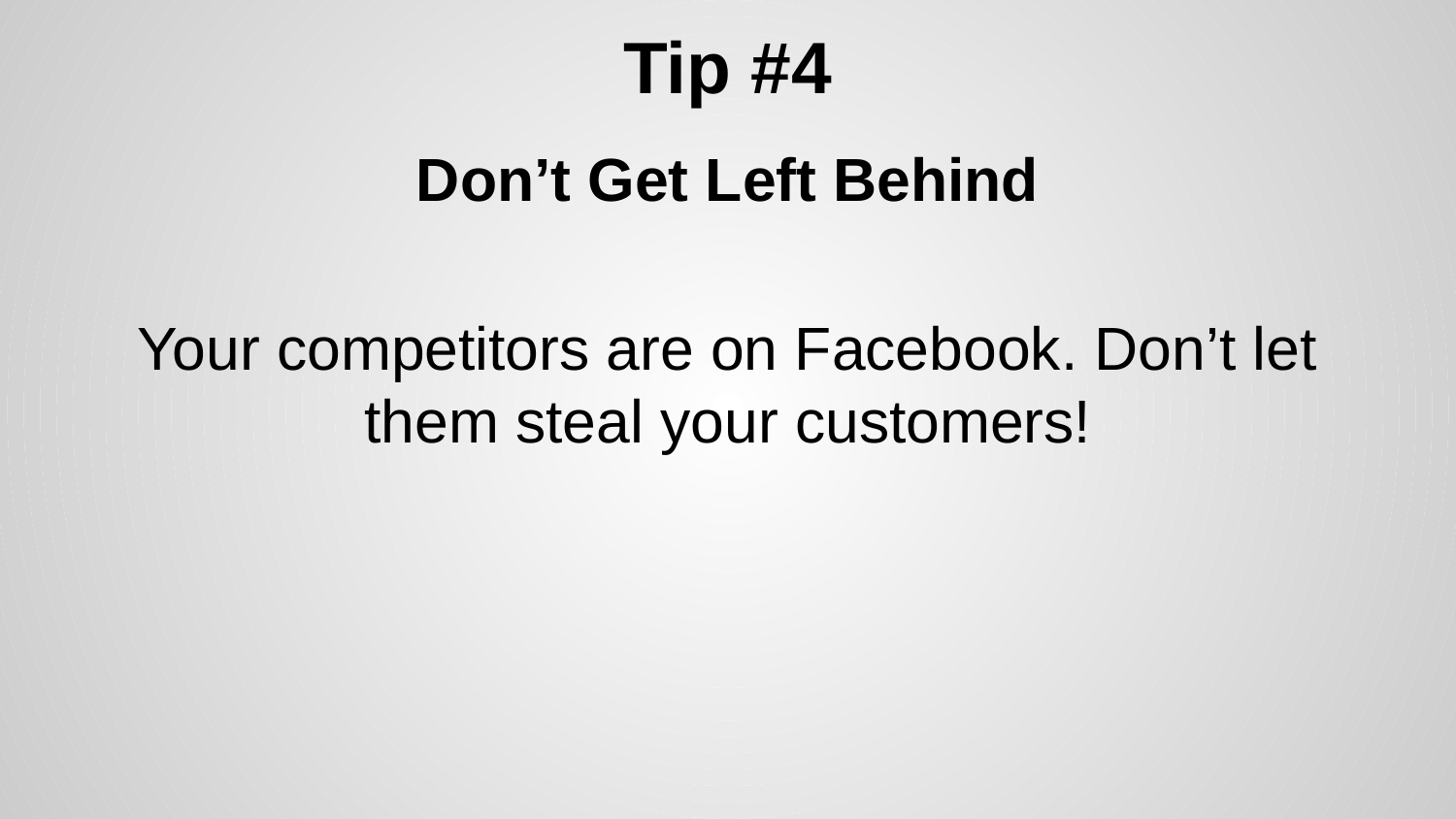

# Tip #4

Don’t Get Left Behind

Your competitors are on Facebook. Don’t let them steal your customers!